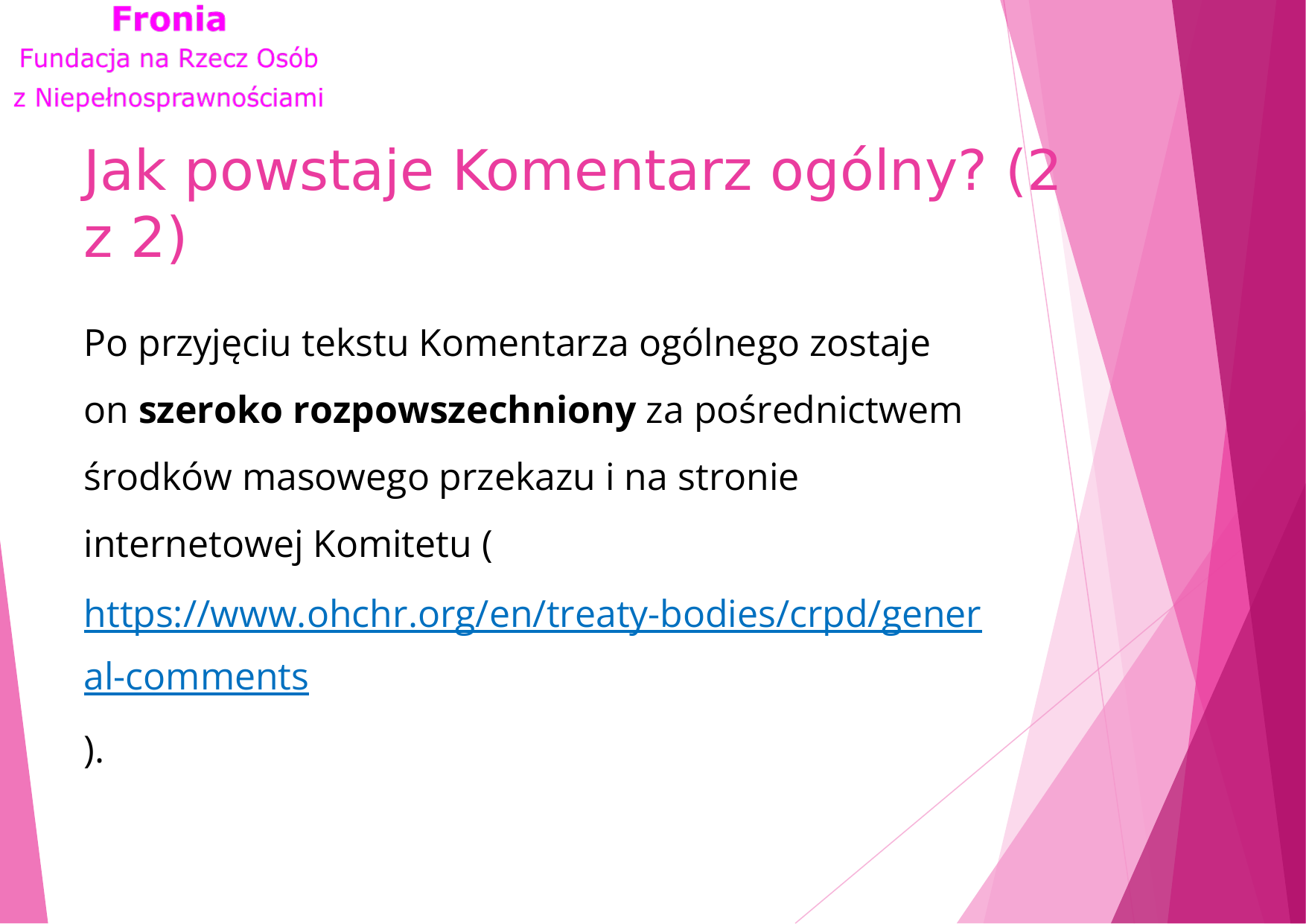

# Jak powstaje Komentarz ogólny? (2 z 2)
Po przyjęciu tekstu Komentarza ogólnego zostaje on szeroko rozpowszechniony za pośrednictwem środków masowego przekazu i na stronie internetowej Komitetu (https://www.ohchr.org/en/treaty-bodies/crpd/general-comments).